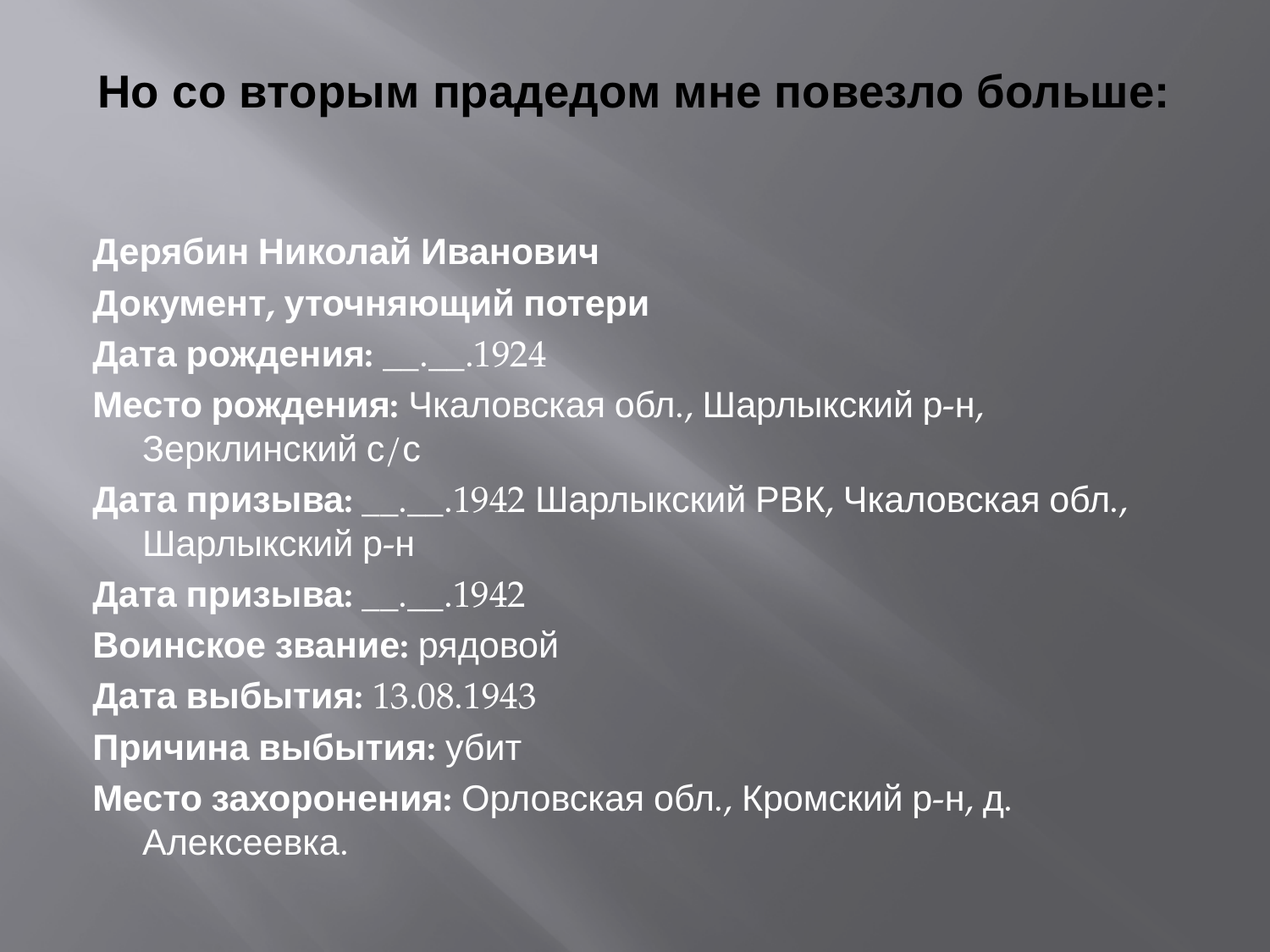

# Но со вторым прадедом мне повезло больше:
Дерябин Николай Иванович
Документ, уточняющий потери
Дата рождения: __.__.1924
Место рождения: Чкаловская обл., Шарлыкский р-н, Зерклинский с/с
Дата призыва: __.__.1942 Шарлыкский РВК, Чкаловская обл., Шарлыкский р-н
Дата призыва: __.__.1942
Воинское звание: рядовой
Дата выбытия: 13.08.1943
Причина выбытия: убит
Место захоронения: Орловская обл., Кромский р-н, д. Алексеевка.